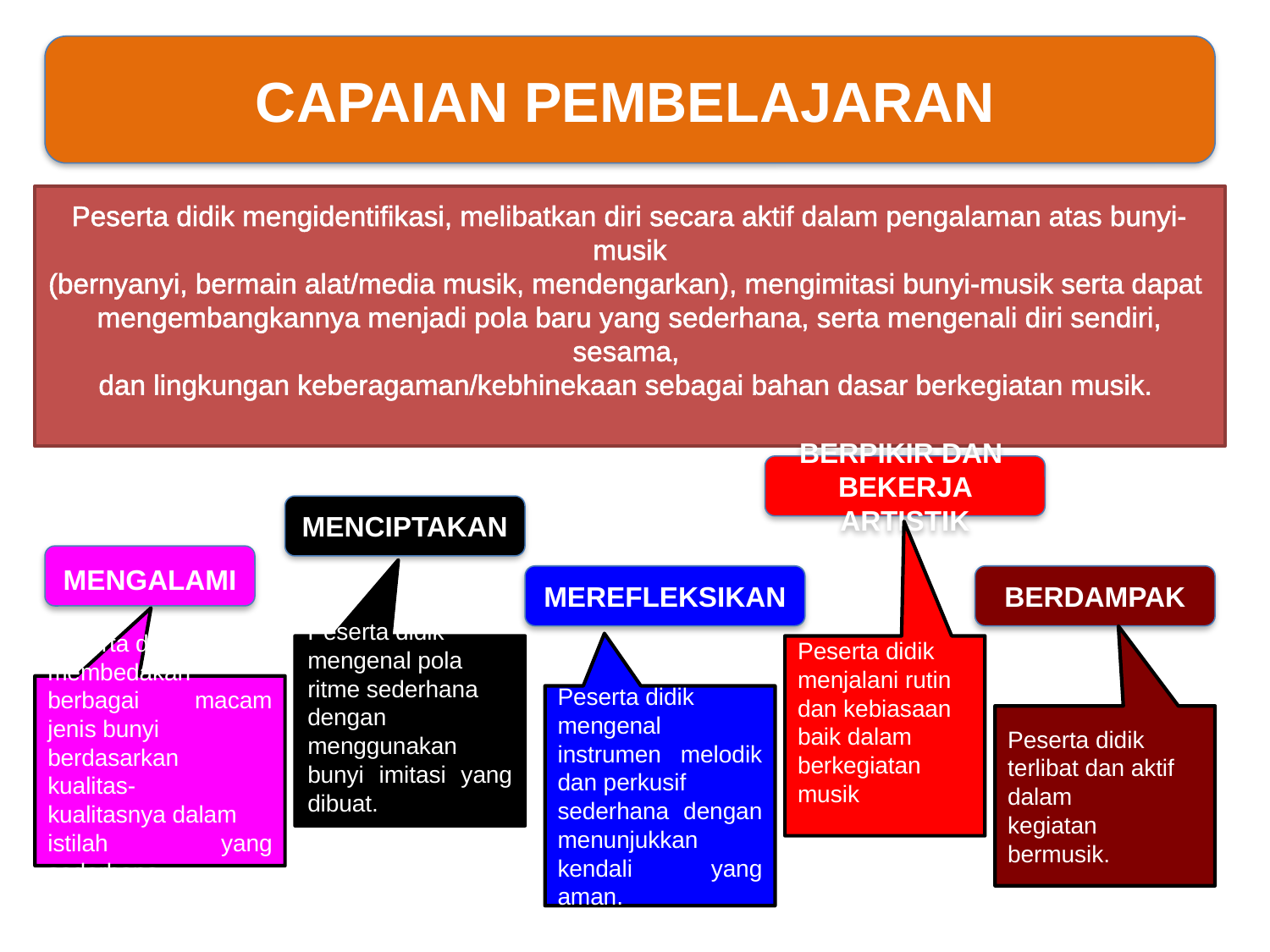

CAPAIAN PEMBELAJARAN
Peserta didik mengidentifikasi, melibatkan diri secara aktif dalam pengalaman atas bunyi-musik
(bernyanyi, bermain alat/media musik, mendengarkan), mengimitasi bunyi-musik serta dapat
mengembangkannya menjadi pola baru yang sederhana, serta mengenali diri sendiri, sesama,
dan lingkungan keberagaman/kebhinekaan sebagai bahan dasar berkegiatan musik.

BERPIKIR DAN
BEKERJA ARTISTIK
MENCIPTAKAN
MENGALAMI
MEREFLEKSIKAN
BERDAMPAK
Peserta didik
mengenal pola
ritme sederhana
dengan
menggunakan bunyi imitasi yang dibuat.

Peserta didik
menjalani rutin
dan kebiasaan
baik dalam
berkegiatan
musik

Peserta didik
membedakan berbagai macam jenis bunyi
berdasarkan kualitas-
kualitasnya dalam
istilah yang sederhana

Peserta didik
mengenal
instrumen melodik dan perkusif
sederhana dengan menunjukkan
kendali yang aman.
Peserta didik
terlibat dan aktif
dalam
kegiatan bermusik.